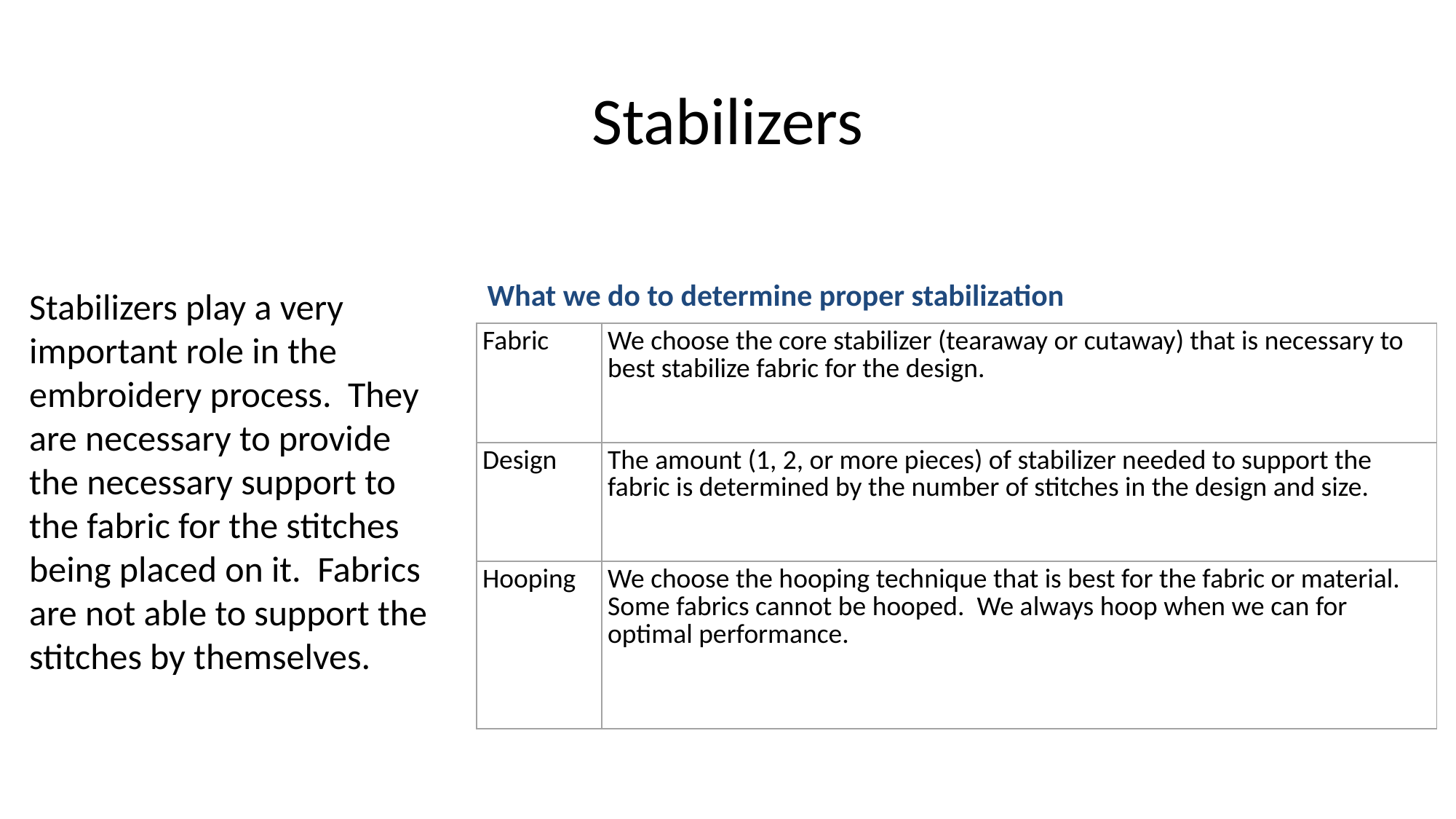

# Stabilizers
What we do to determine proper stabilization

Stabilizers play a very important role in the embroidery process.  They are necessary to provide the necessary support to the fabric for the stitches being placed on it.  Fabrics are not able to support the stitches by themselves.
| Fabric | We choose the core stabilizer (tearaway or cutaway) that is necessary to best stabilize fabric for the design. |
| --- | --- |
| Design | The amount (1, 2, or more pieces) of stabilizer needed to support the fabric is determined by the number of stitches in the design and size. |
| Hooping | We choose the hooping technique that is best for the fabric or material. Some fabrics cannot be hooped. We always hoop when we can for optimal performance. |